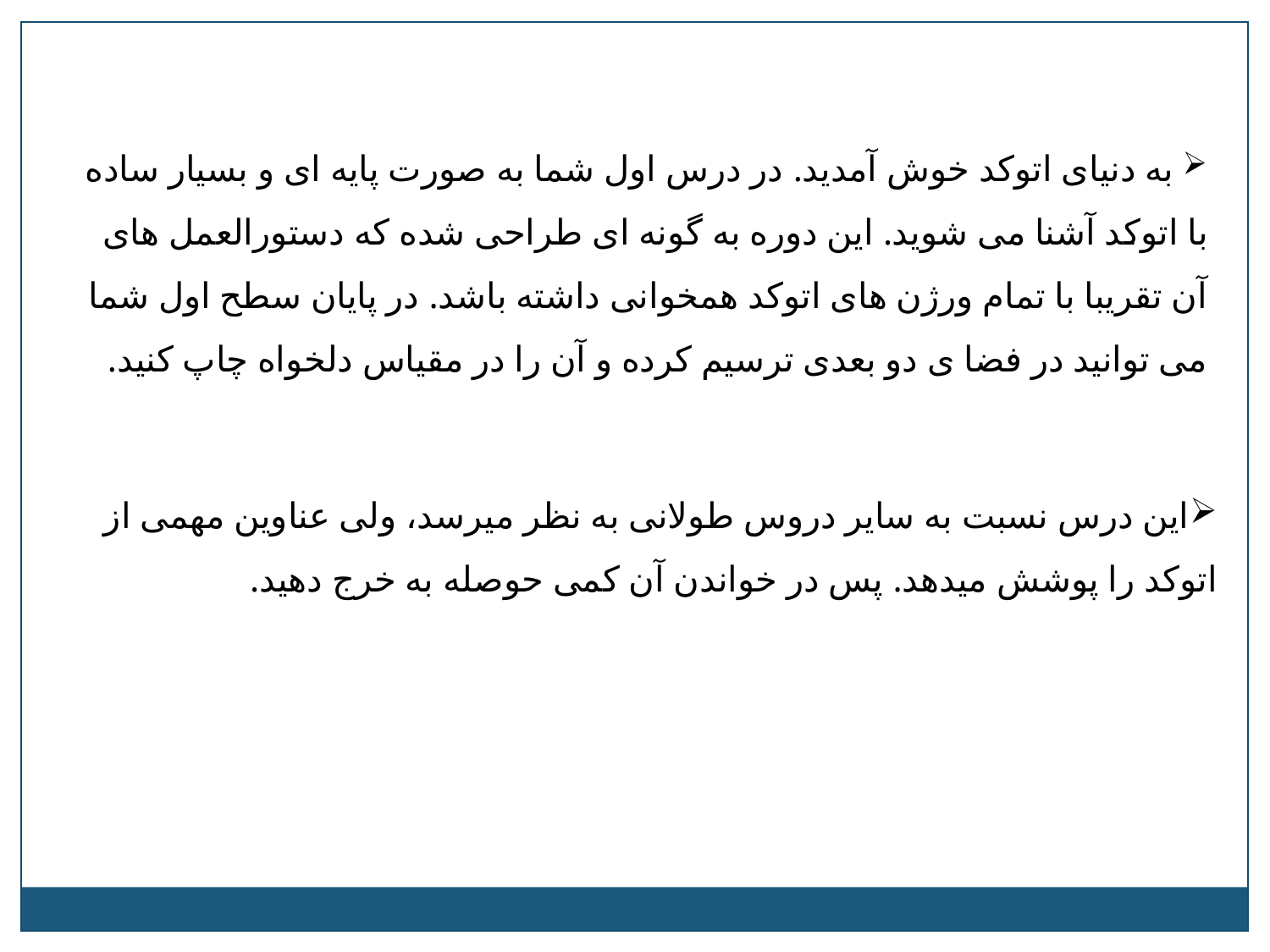

به دنیای اتوکد خوش آمدید. در درس اول شما به صورت پایه ای و بسیار ساده با اتوکد آشنا می شوید. این دوره به گونه ای طراحی شده که دستورالعمل های آن تقریبا با تمام ورژن های اتوکد همخوانی داشته باشد. در پایان سطح اول شما می توانید در فضا ی دو بعدی ترسیم کرده و آن را در مقیاس دلخواه چاپ کنید.
این درس نسبت به سایر دروس طولانی به نظر میرسد، ولی عناوین مهمی از اتوکد را پوشش میدهد. پس در خواندن آن کمی حوصله به خرج دهید.